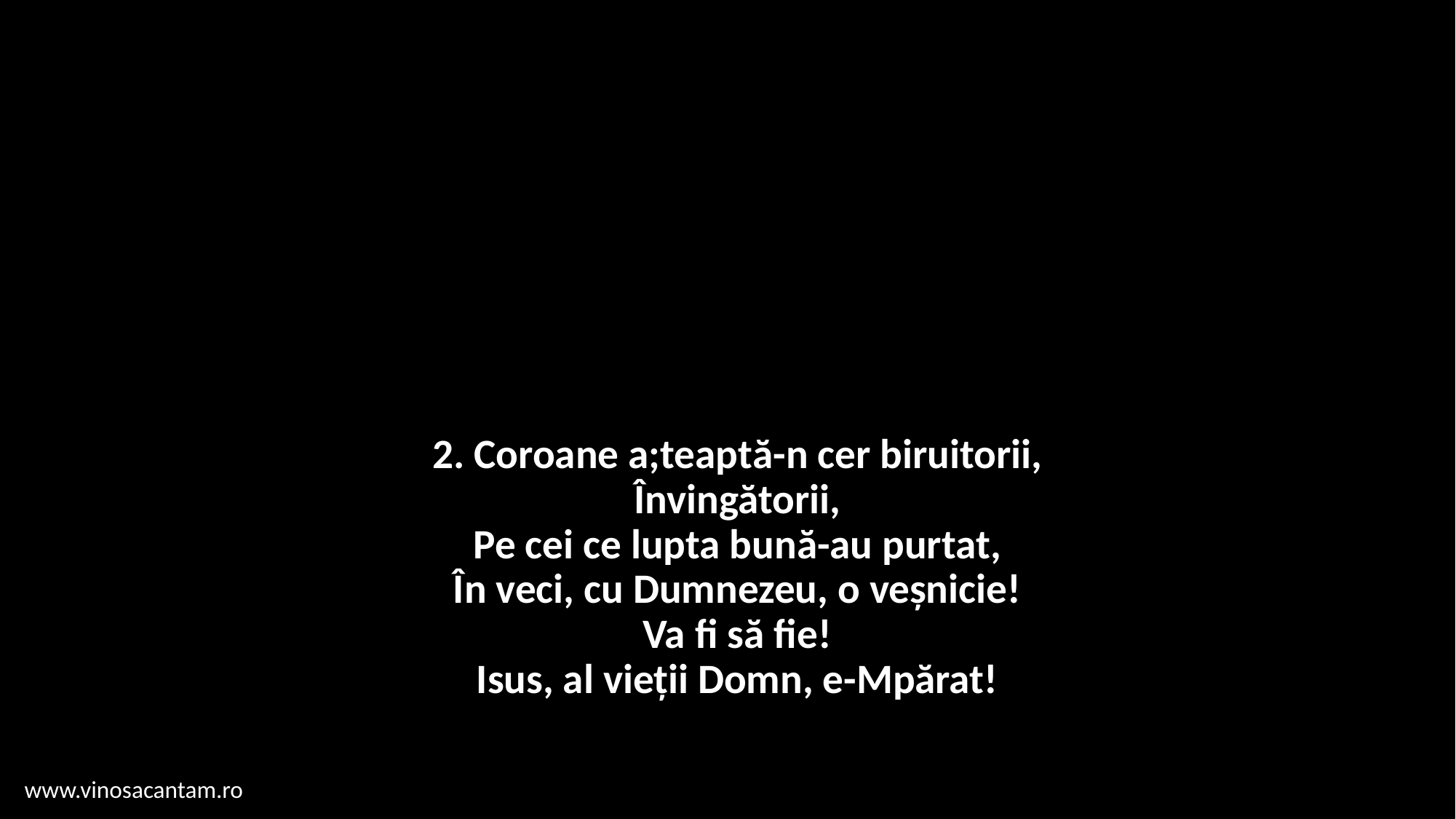

# 2. Coroane a;teaptă-n cer biruitorii, Învingătorii, Pe cei ce lupta bună-au purtat, În veci, cu Dumnezeu, o veșnicie! Va fi să fie! Isus, al vieții Domn, e-Mpărat!
www.vinosacantam.ro